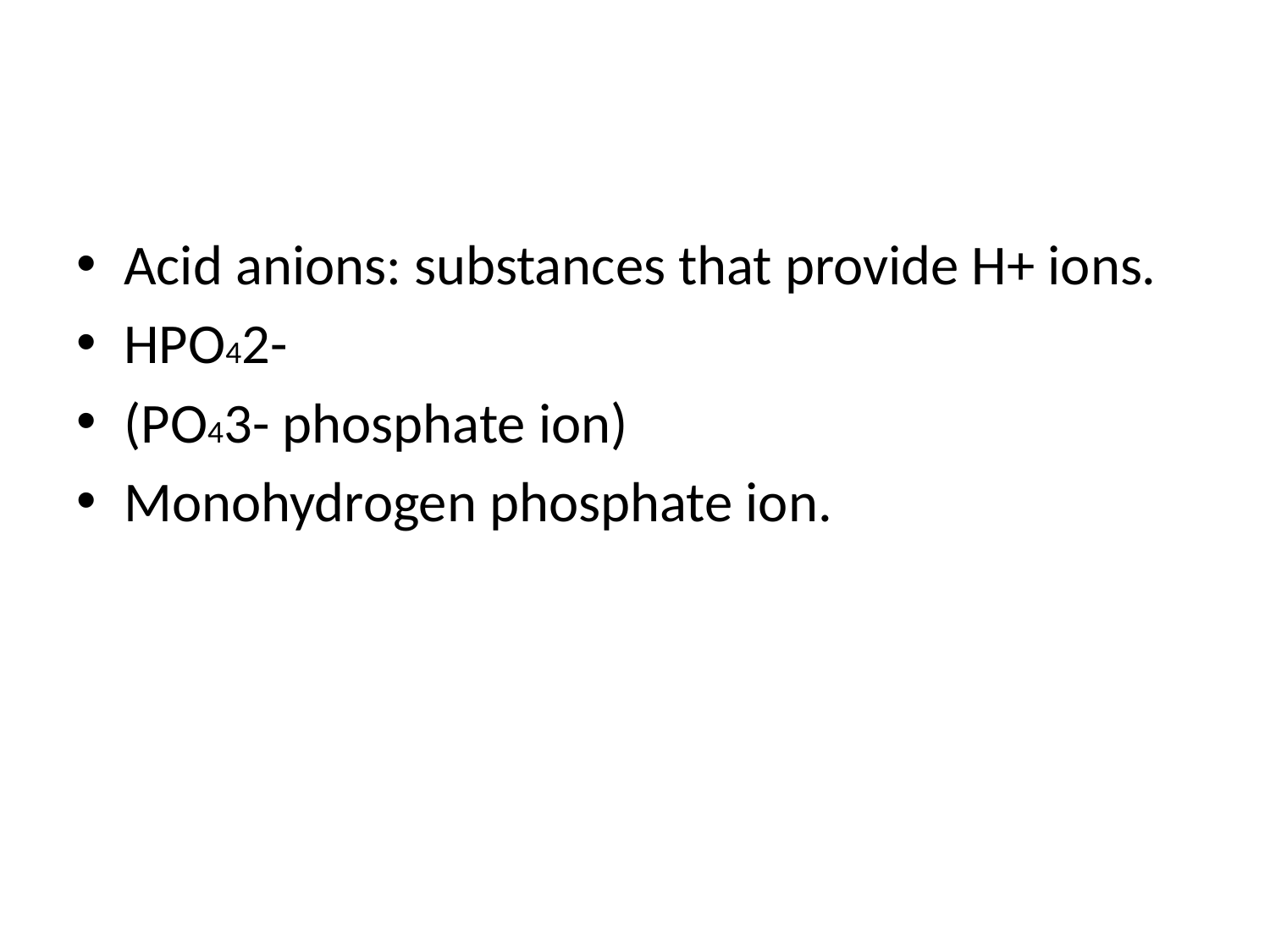

#
Acid anions: substances that provide H+ ions.
HPO42-
(PO43- phosphate ion)
Monohydrogen phosphate ion.